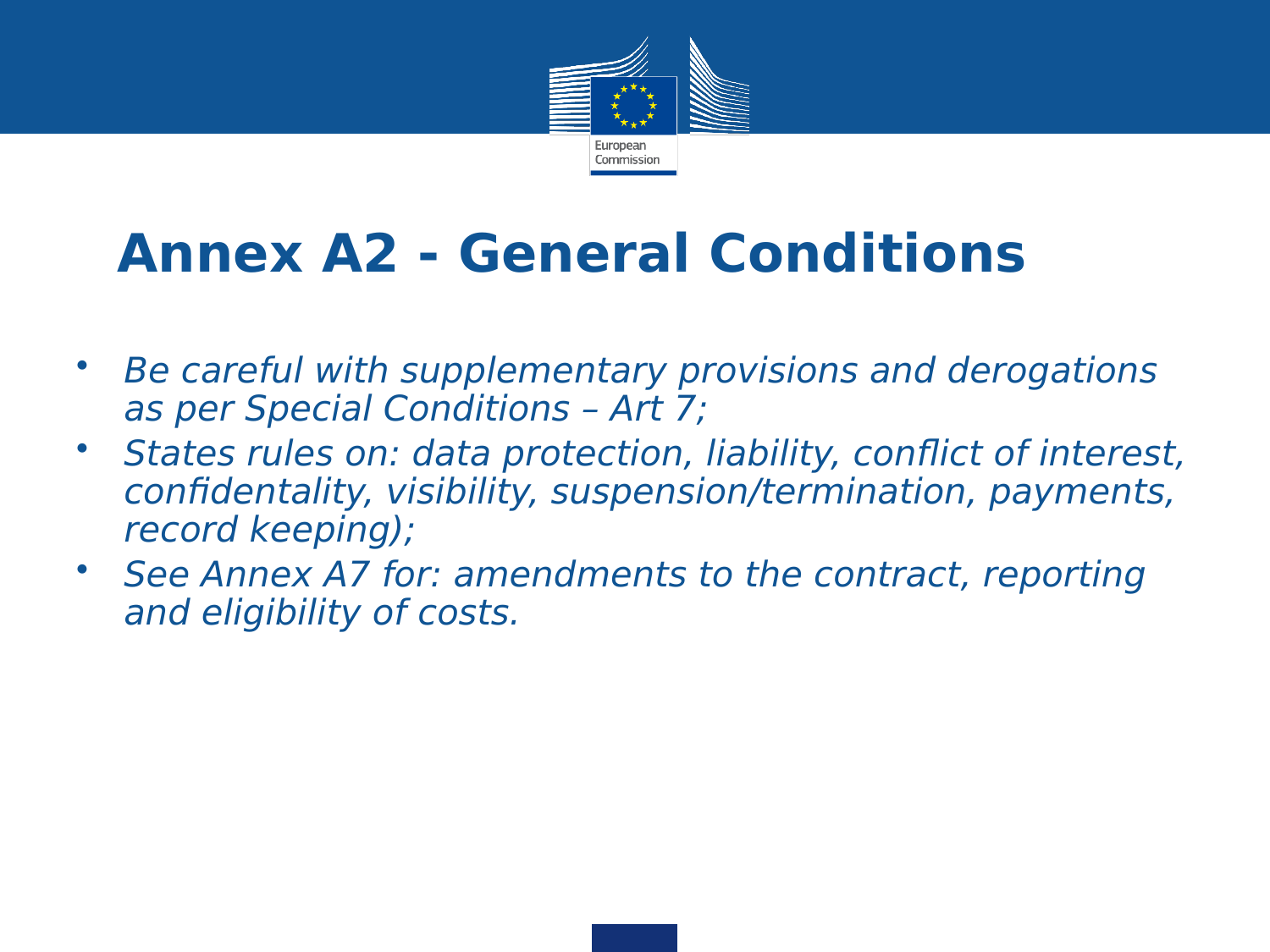

# Annex A2 - General Conditions
Be careful with supplementary provisions and derogations as per Special Conditions – Art 7;
States rules on: data protection, liability, conflict of interest, confidentality, visibility, suspension/termination, payments, record keeping);
See Annex A7 for: amendments to the contract, reporting and eligibility of costs.